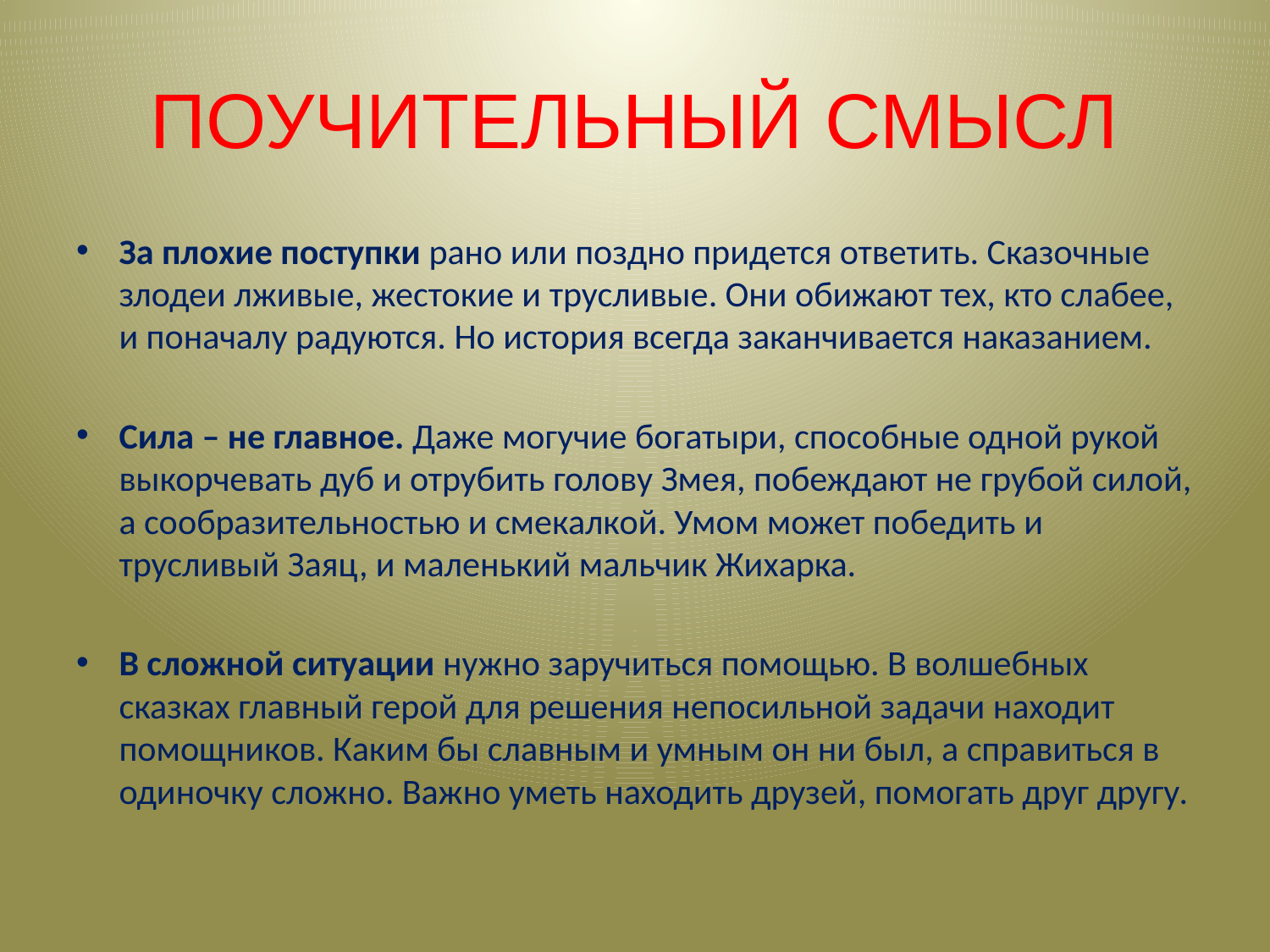

# ПОУЧИТЕЛЬНЫЙ СМЫСЛ
За плохие поступки рано или поздно придется ответить. Сказочные злодеи лживые, жестокие и трусливые. Они обижают тех, кто слабее, и поначалу радуются. Но история всегда заканчивается наказанием.

Сила – не главное. Даже могучие богатыри, способные одной рукой выкорчевать дуб и отрубить голову Змея, побеждают не грубой силой, а сообразительностью и смекалкой. Умом может победить и трусливый Заяц, и маленький мальчик Жихарка.

В сложной ситуации нужно заручиться помощью. В волшебных сказках главный герой для решения непосильной задачи находит помощников. Каким бы славным и умным он ни был, а справиться в одиночку сложно. Важно уметь находить друзей, помогать друг другу.